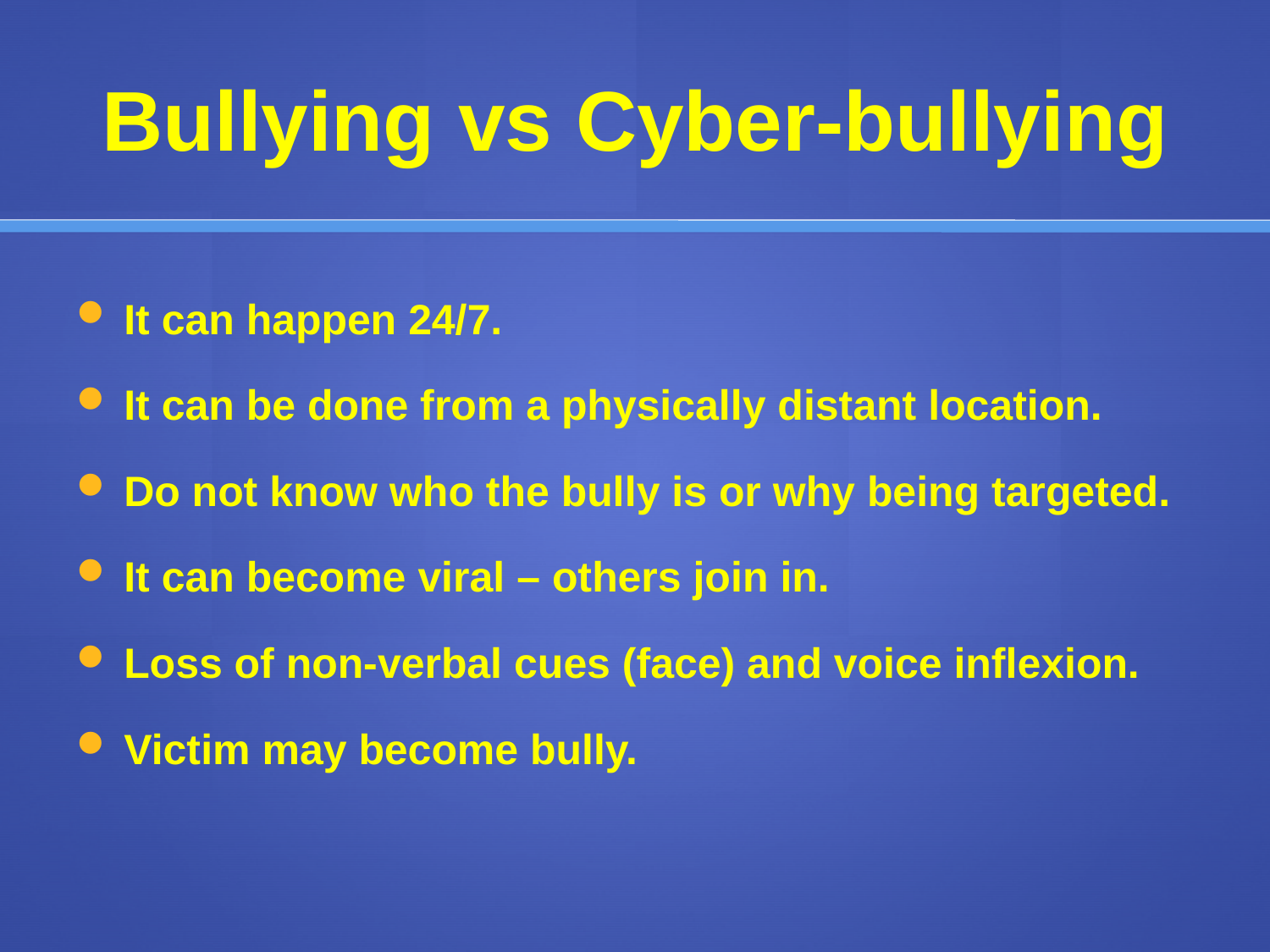

# Bullying vs Cyber-bullying
It can happen 24/7.
It can be done from a physically distant location.
Do not know who the bully is or why being targeted.
It can become viral – others join in.
Loss of non-verbal cues (face) and voice inflexion.
Victim may become bully.